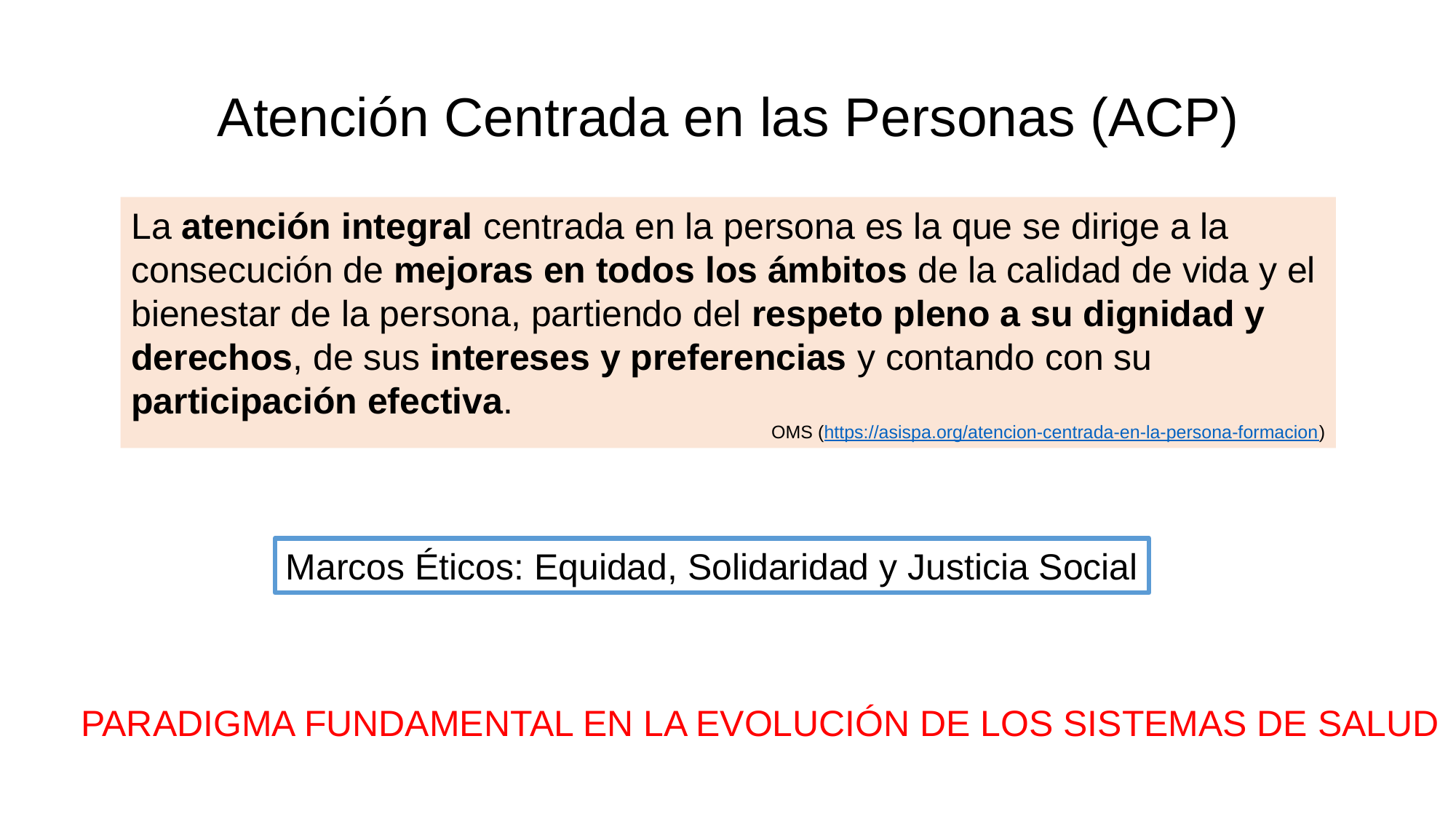

Atención Centrada en las Personas (ACP)
La atención integral centrada en la persona es la que se dirige a la consecución de mejoras en todos los ámbitos de la calidad de vida y el bienestar de la persona, partiendo del respeto pleno a su dignidad y derechos, de sus intereses y preferencias y contando con su participación efectiva.
OMS (https://asispa.org/atencion-centrada-en-la-persona-formacion)
Marcos Éticos: Equidad, Solidaridad y Justicia Social
PARADIGMA FUNDAMENTAL EN LA EVOLUCIÓN DE LOS SISTEMAS DE SALUD